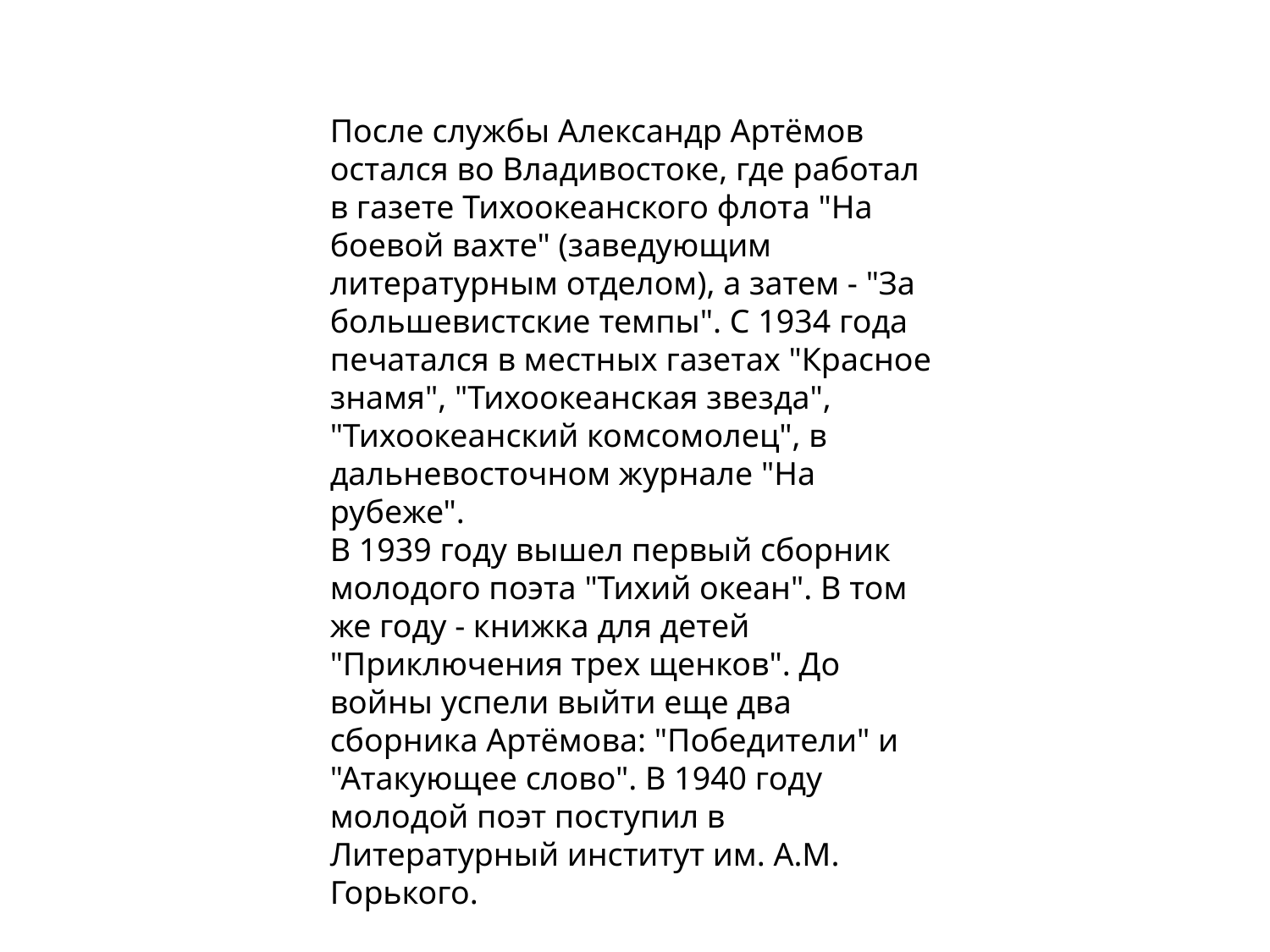

После службы Александр Артёмов остался во Владивостоке, где работал в газете Тихоокеанского флота "На боевой вахте" (заведующим литературным отделом), а затем - "За большевистские темпы". С 1934 года печатался в местных газетах "Красное знамя", "Тихоокеанская звезда", "Тихоокеанский комсомолец", в дальневосточном журнале "На рубеже".
В 1939 году вышел первый сборник молодого поэта "Тихий океан". В том же году - книжка для детей "Приключения трех щенков". До войны успели выйти еще два сборника Артёмова: "Победители" и "Атакующее слово". В 1940 году молодой поэт поступил в Литературный институт им. А.М. Горького.